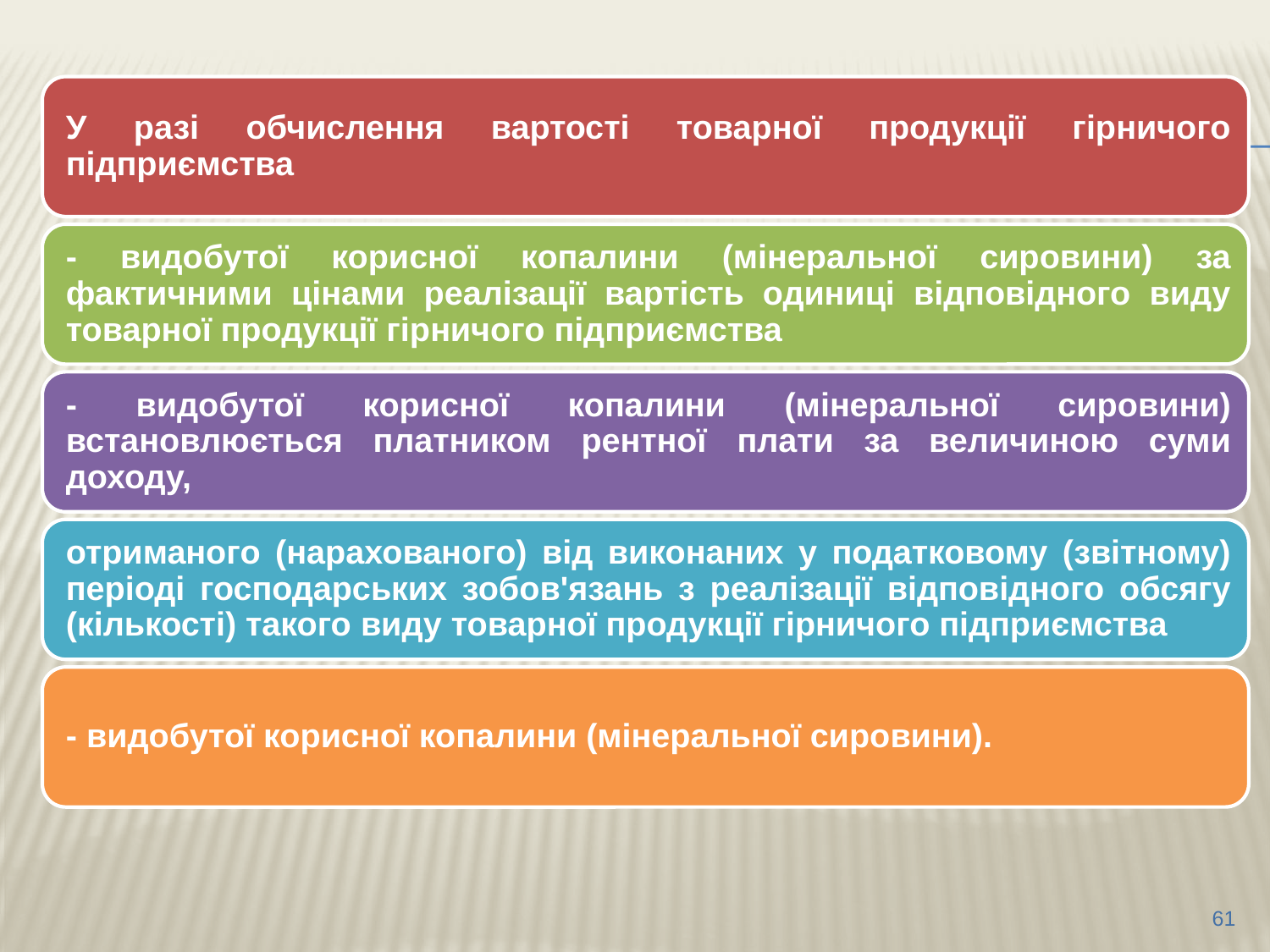

У разі обчислення вартості товарної продукції гірничого підприємства
- видобутої корисної копалини (мінеральної сировини) за фактичними цінами реалізації вартість одиниці відповідного виду товарної продукції гірничого підприємства
- видобутої корисної копалини (мінеральної сировини) встановлюється платником рентної плати за величиною суми доходу,
отриманого (нарахованого) від виконаних у податковому (звітному) періоді господарських зобов'язань з реалізації відповідного обсягу (кількості) такого виду товарної продукції гірничого підприємства
- видобутої корисної копалини (мінеральної сировини).
61